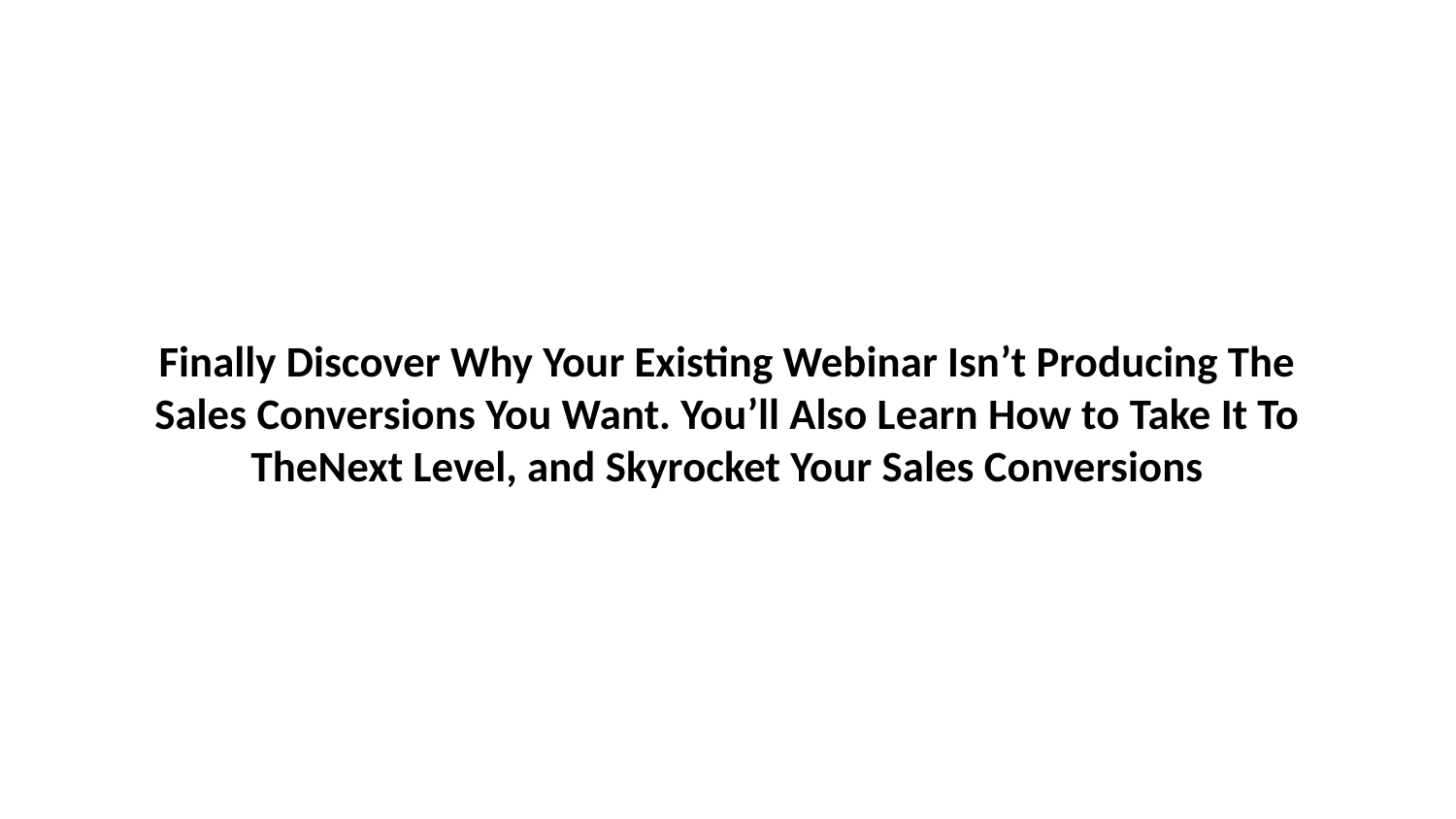

# Finally Discover Why Your Existing Webinar Isn’t Producing The Sales Conversions You Want. You’ll Also Learn How to Take It To TheNext Level, and Skyrocket Your Sales Conversions